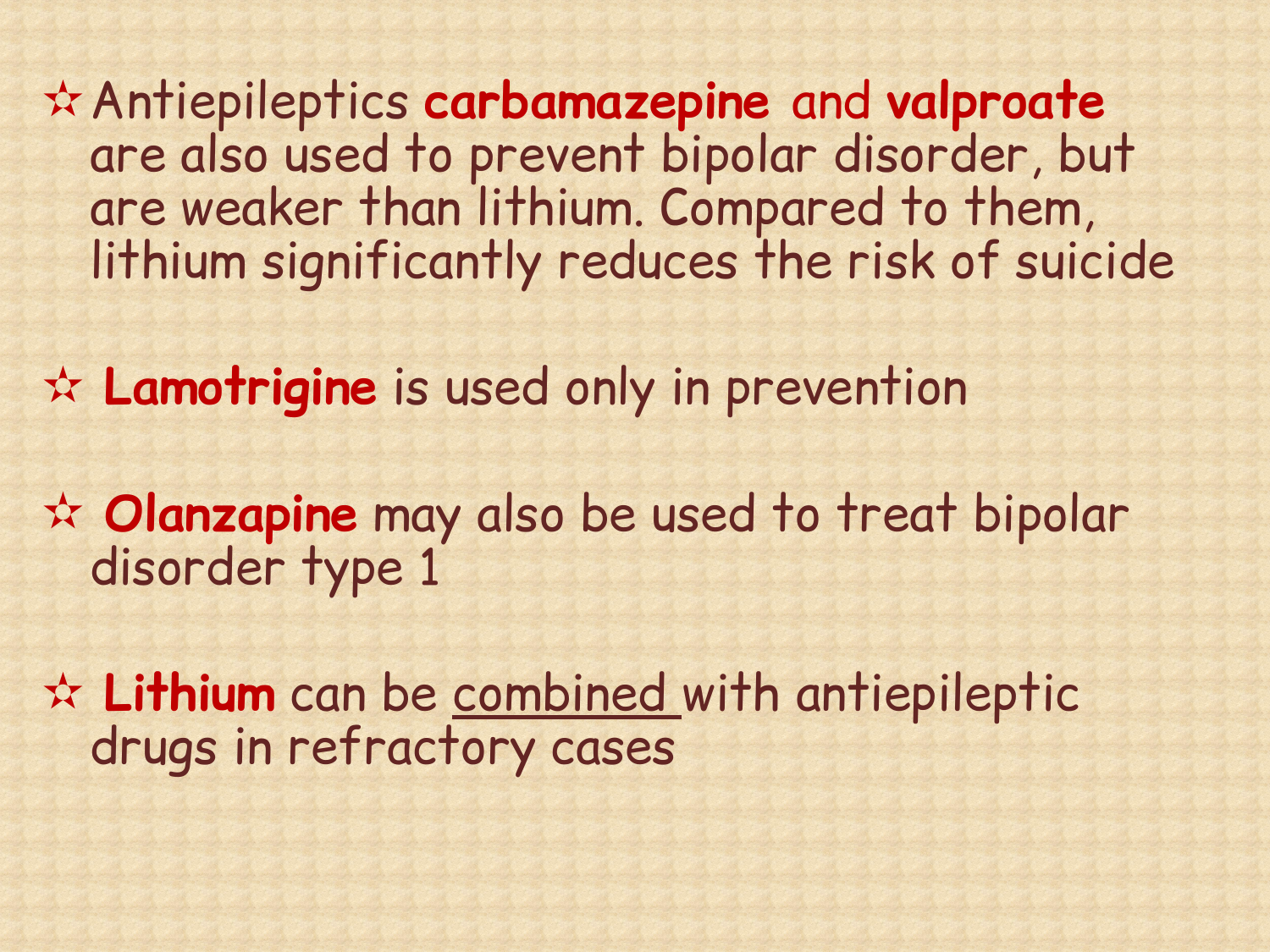

Antiepileptics carbamazepine and valproate  are also used to prevent bipolar disorder, but are weaker than lithium. Compared to them, lithium significantly reduces the risk of suicide

 Lamotrigine is used only in prevention

 Olanzapine may also be used to treat bipolar disorder type 1

 Lithium can be combined with antiepileptic drugs in refractory cases